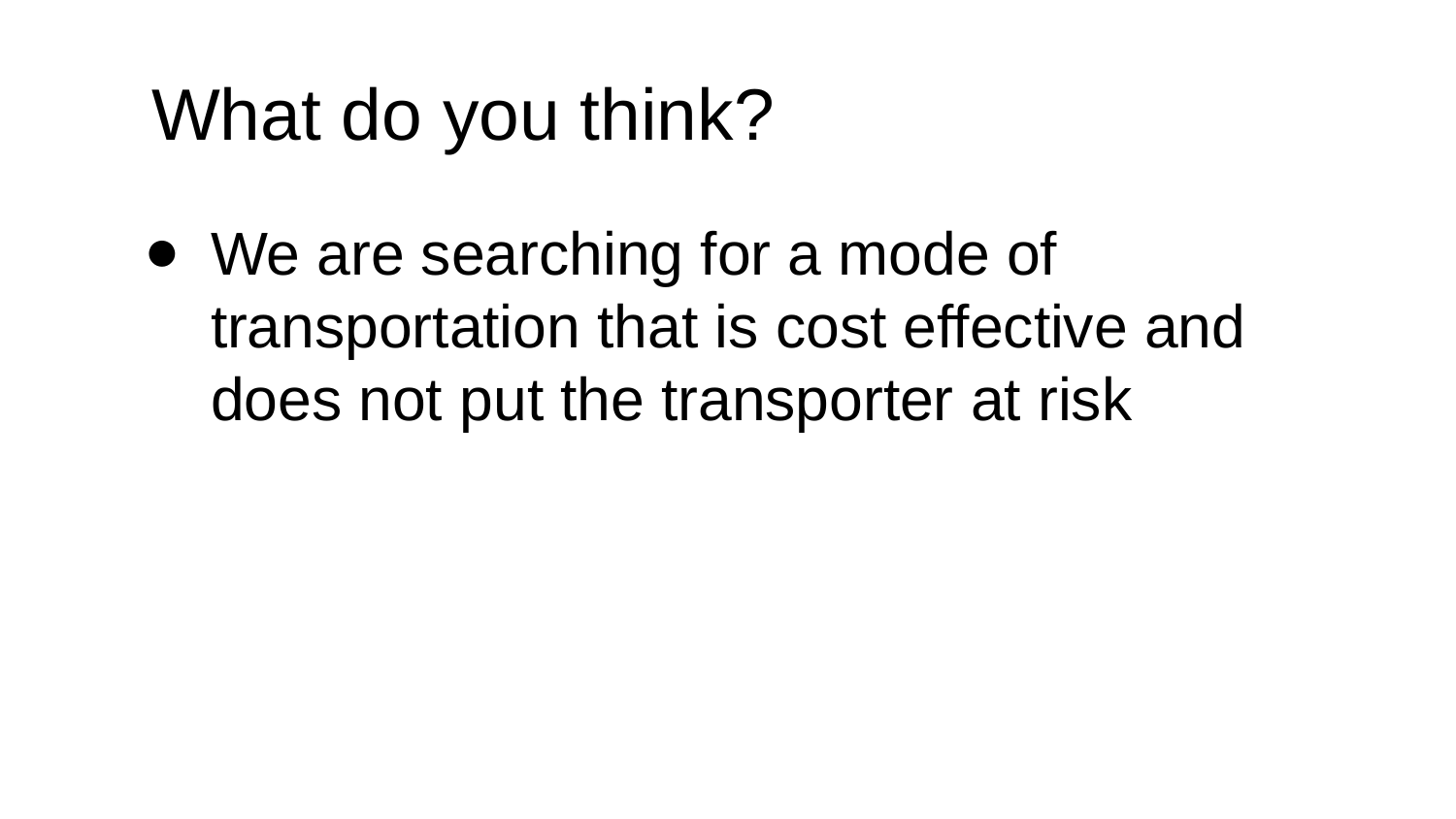

What do you think?
We are searching for a mode of transportation that is cost effective and does not put the transporter at risk